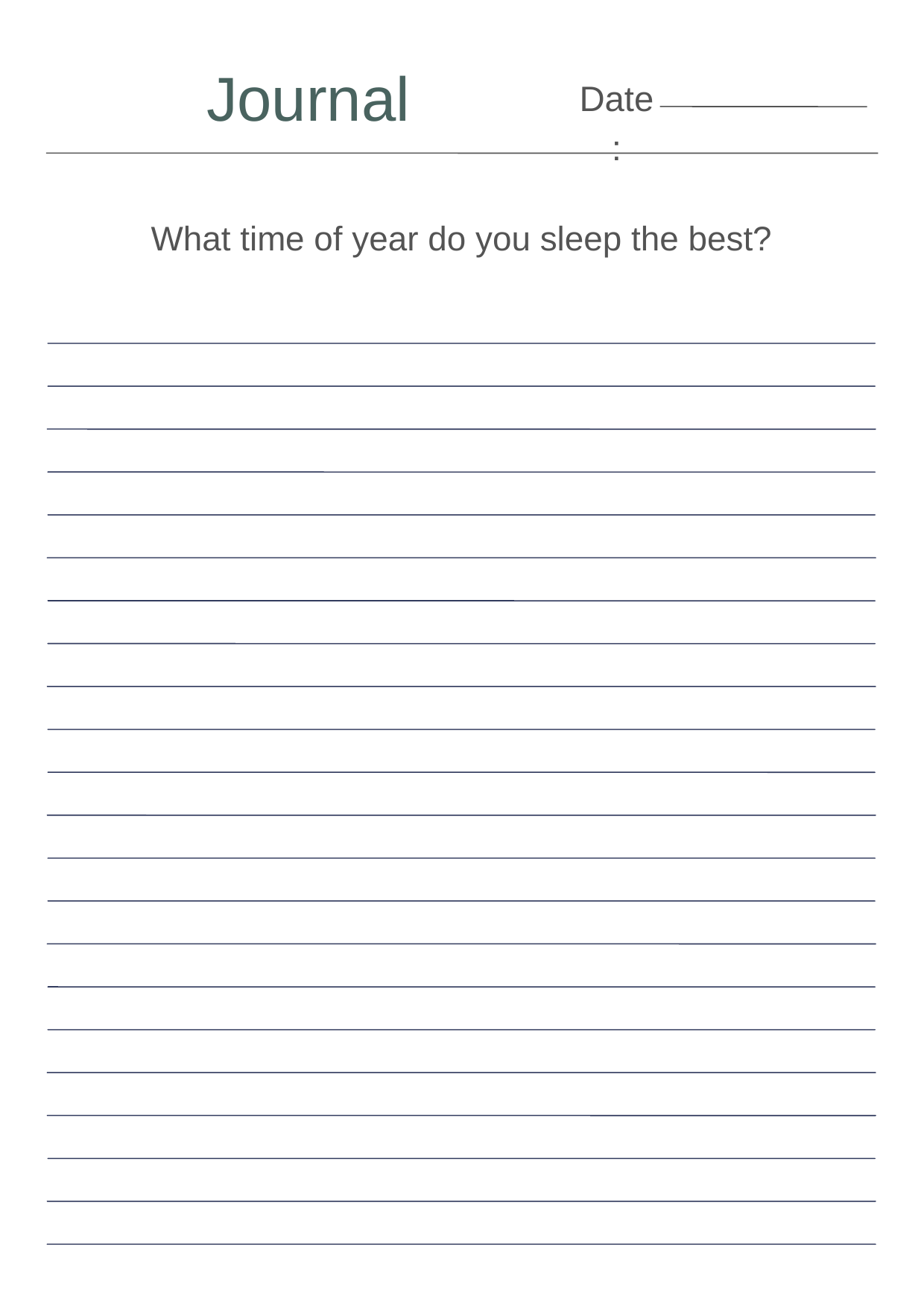

Journal
Date:

What time of year do you sleep the best?